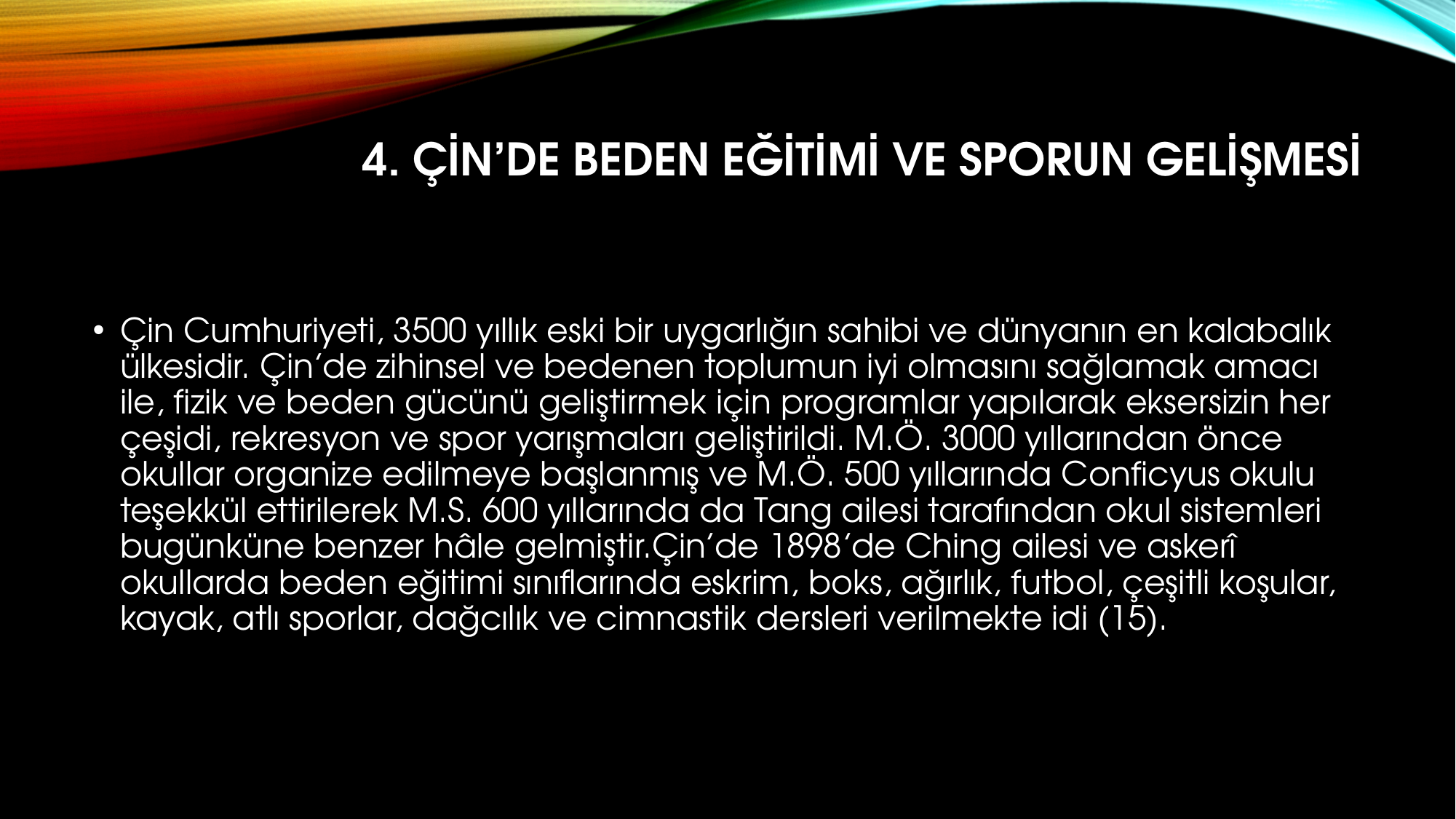

# 4. Çin’de Beden Eğitimi ve Sporun Gelişmesi
Çin Cumhuriyeti, 3500 yıllık eski bir uygarlığın sahibi ve dünyanın en kalabalık ülkesidir. Çin’de zihinsel ve bedenen toplumun iyi olmasını sağlamak amacı ile, fizik ve beden gücünü geliştirmek için programlar yapılarak eksersizin her çeşidi, rekresyon ve spor yarışmaları geliştirildi. M.Ö. 3000 yıllarından önce okullar organize edilmeye başlanmış ve M.Ö. 500 yıllarında Conficyus okulu teşekkül ettirilerek M.S. 600 yıllarında da Tang ailesi tarafından okul sistemleri bugünküne benzer hâle gelmiştir.Çin’de 1898’de Ching ailesi ve askerî okullarda beden eğitimi sınıflarında eskrim, boks, ağırlık, futbol, çeşitli koşular, kayak, atlı sporlar, dağcılık ve cimnastik dersleri verilmekte idi (15).